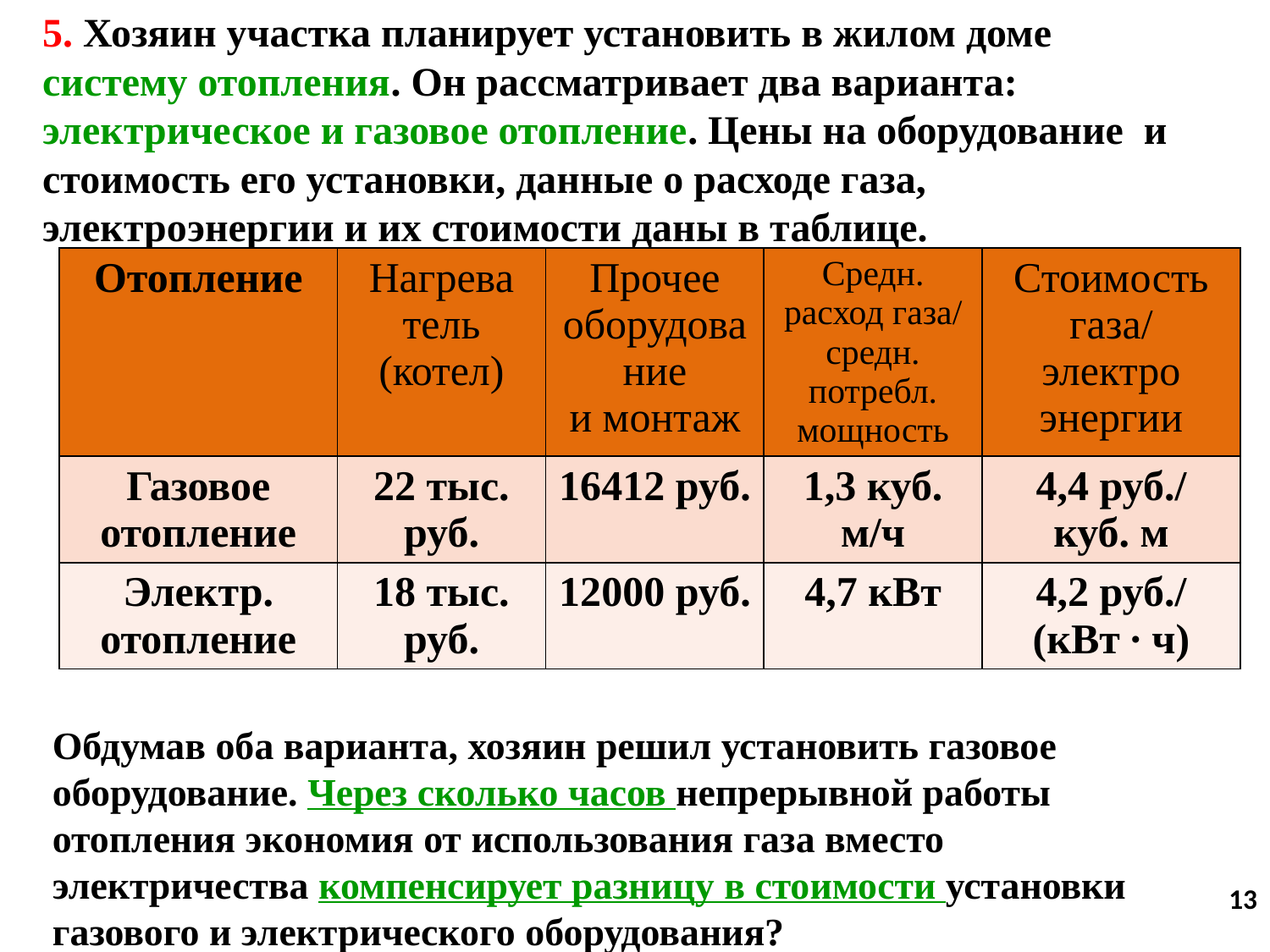

5. Хозяин участка планирует установить в жилом доме систему отопления. Он рассматривает два варианта: электрическое и газовое отопление. Цены на оборудование  и стоимость его установки, данные о расходе газа, электроэнергии и их стоимости даны в таблице.
#
| Отопление | Нагрева тель (котел) | Прочее оборудова ние и монтаж | Средн. расход газа/ средн. потребл. мощность | Стоимость газа/ электро энергии |
| --- | --- | --- | --- | --- |
| Газовое отопление | 22 тыс. руб. | 16412 руб. | 1,3 куб. м/ч | 4,4 руб./ куб. м |
| Электр. отопление | 18 тыс. руб. | 12000 руб. | 4,7 кВт | 4,2 руб./ (кВт ∙ ч) |
Обдумав оба варианта, хозяин решил установить газовое оборудование. Через сколько часов непрерывной работы отопления экономия от использования газа вместо электричества компенсирует разницу в стоимости установки газового и электрического оборудования?
13